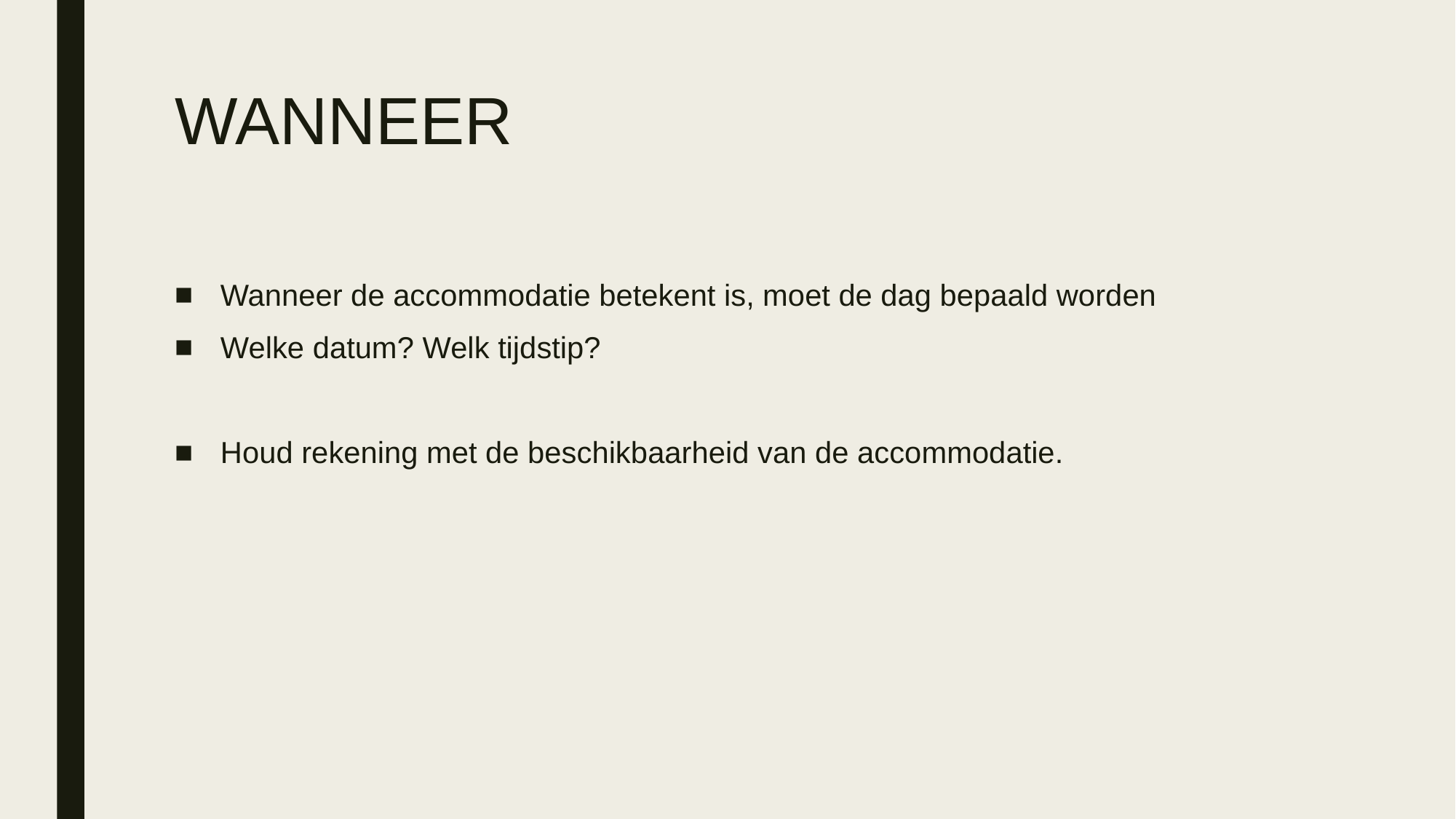

# WANNEER
Wanneer de accommodatie betekent is, moet de dag bepaald worden
Welke datum? Welk tijdstip?

Houd rekening met de beschikbaarheid van de accommodatie.